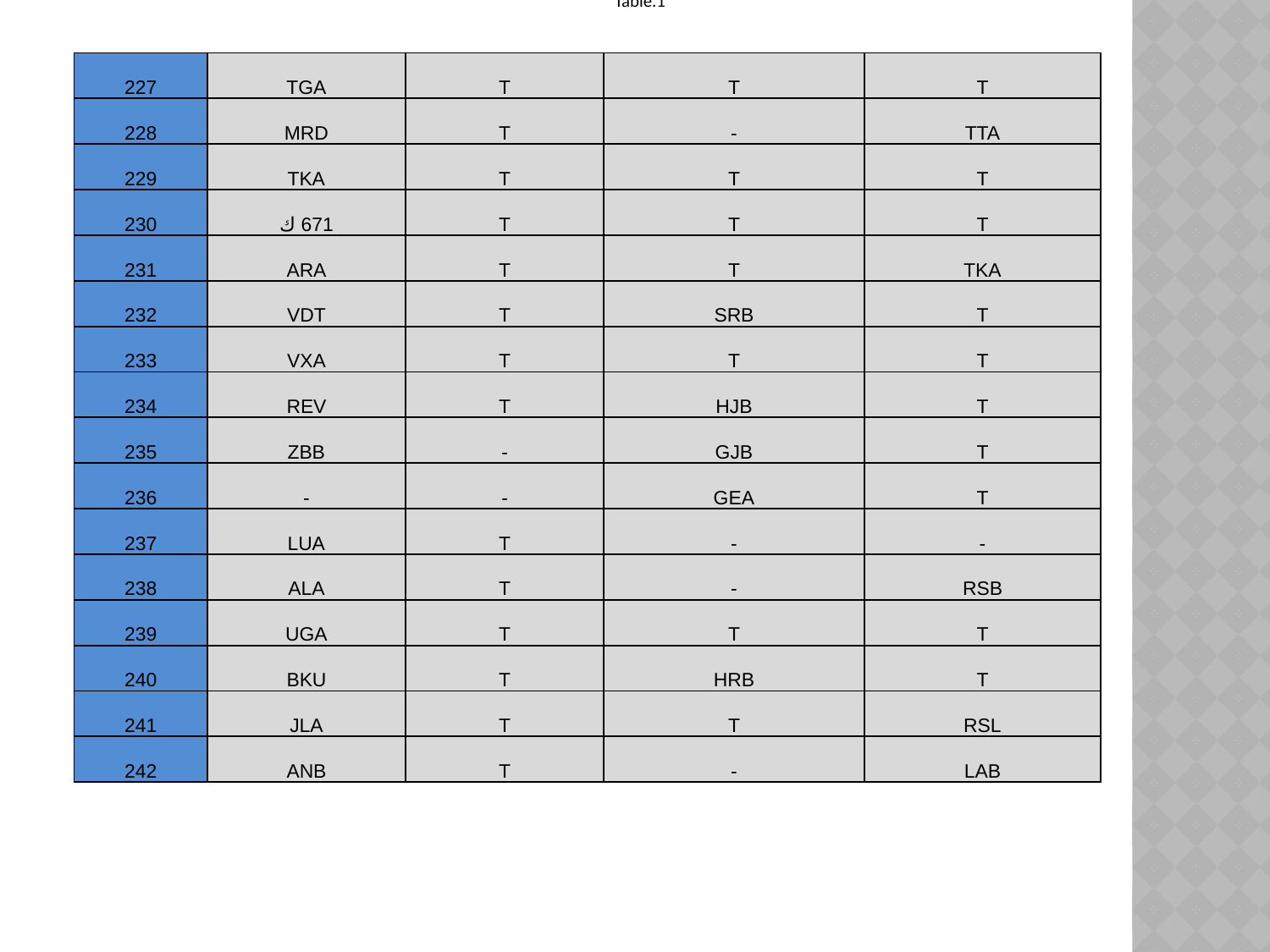

Table.1
#
| 227 | TGA | T | T | T |
| --- | --- | --- | --- | --- |
| 228 | MRD | T | - | TTA |
| 229 | TKA | T | T | T |
| 230 | 671 ك | T | T | T |
| 231 | ARA | T | T | TKA |
| 232 | VDT | T | SRB | T |
| 233 | VXA | T | T | T |
| 234 | REV | T | HJB | T |
| 235 | ZBB | - | GJB | T |
| 236 | - | - | GEA | T |
| 237 | LUA | T | - | - |
| 238 | ALA | T | - | RSB |
| 239 | UGA | T | T | T |
| 240 | BKU | T | HRB | T |
| 241 | JLA | T | T | RSL |
| 242 | ANB | T | - | LAB |